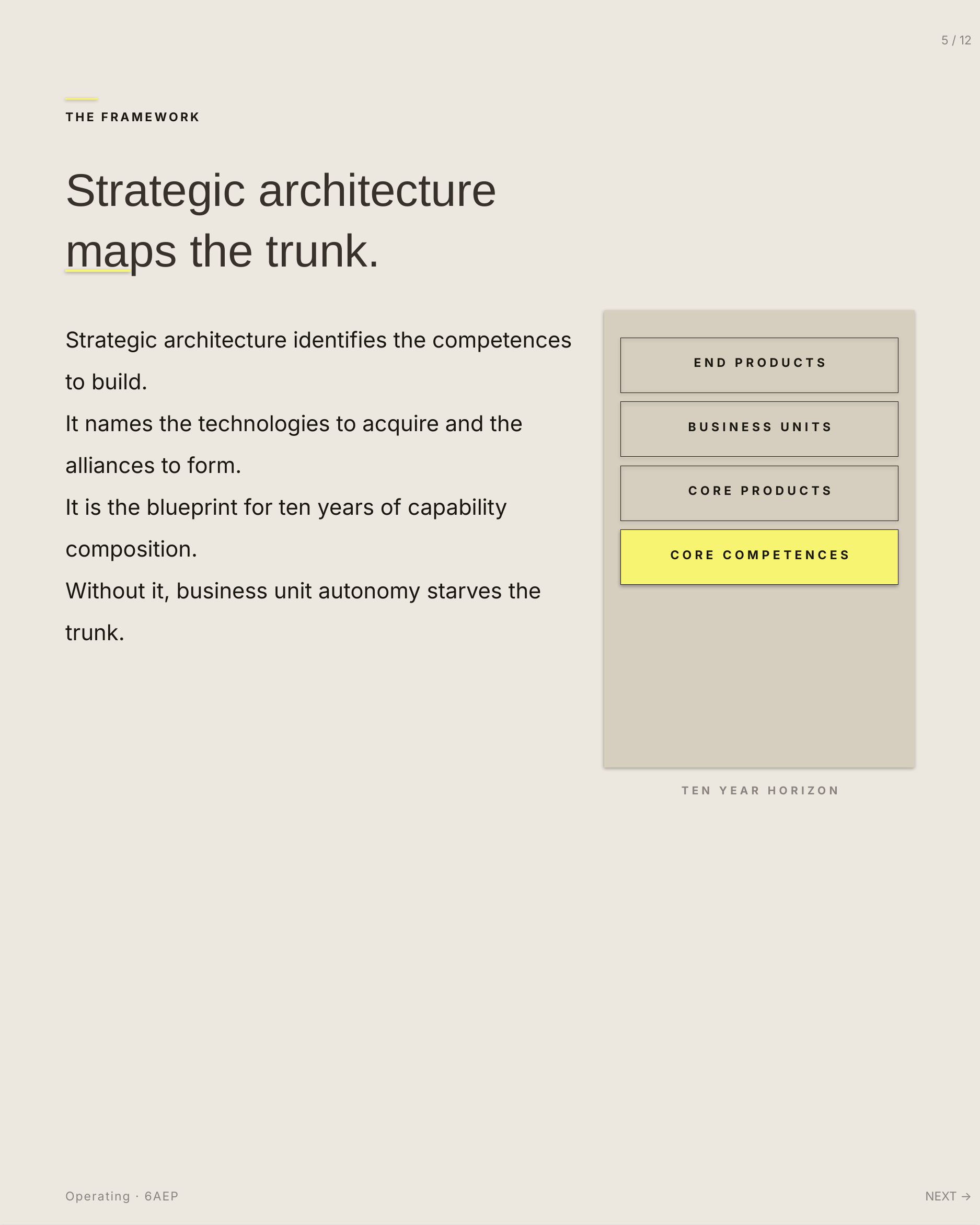

5 / 12

THE FRAMEWORK
Strategic architecture
maps the trunk.

Strategic architecture identifies the competences to build.
It names the technologies to acquire and the alliances to form.
It is the blueprint for ten years of capability composition.
Without it, business unit autonomy starves the trunk.

END PRODUCTS

BUSINESS UNITS

CORE PRODUCTS

CORE COMPETENCES
TEN YEAR HORIZON
Operating · 6AEP
NEXT →